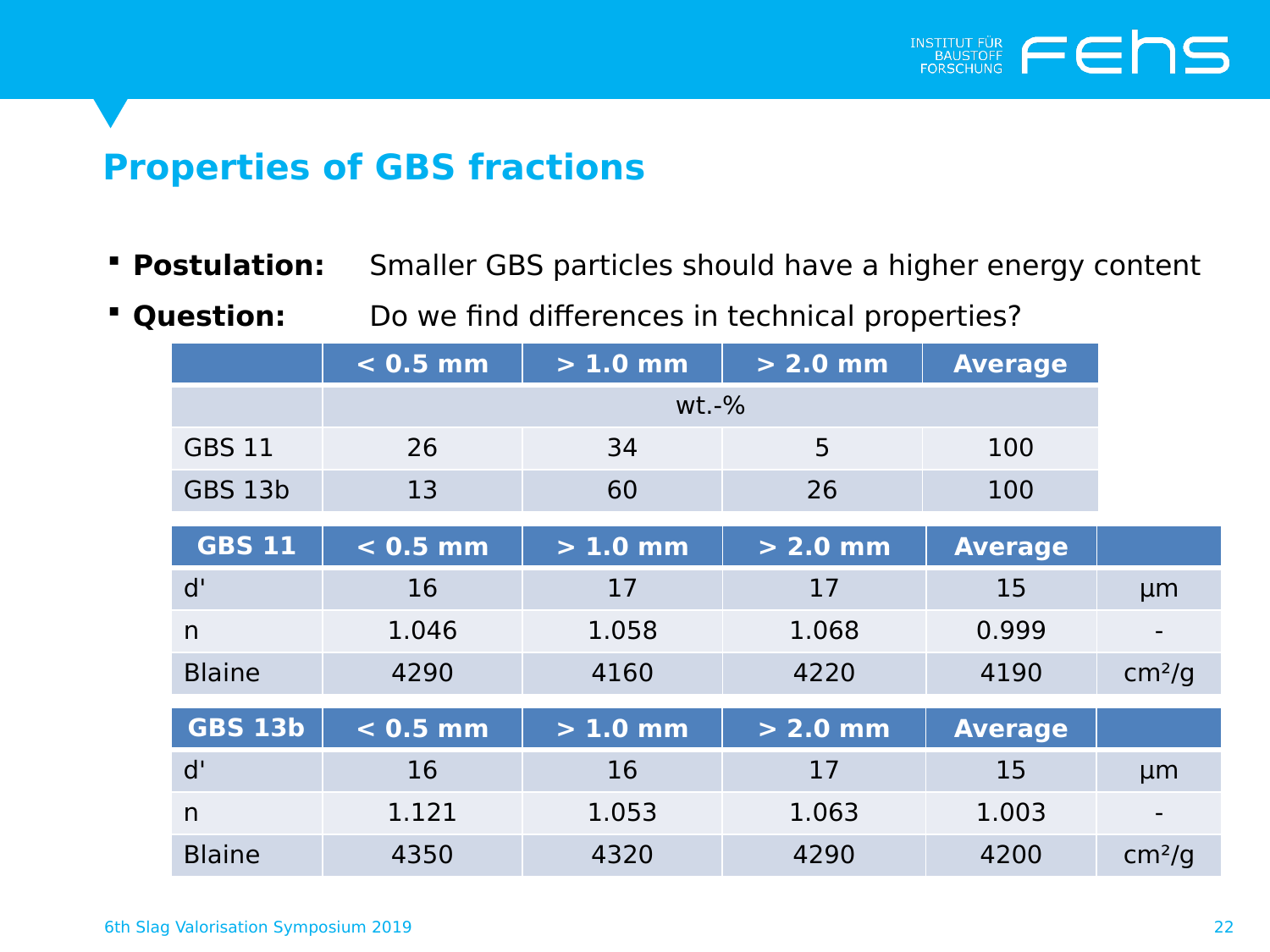

Properties of GBS fractions
Postulation:	Smaller GBS particles should have a higher energy content
Question: 	Do we find differences in technical properties?

|  | < 0.5 mm | > 1.0 mm | > 2.0 mm | Average |
| --- | --- | --- | --- | --- |
|  | wt.-% |  |  |  |
| GBS 11 | 26 | 34 | 5 | 100 |
| GBS 13b | 13 | 60 | 26 | 100 |
| GBS 11 | < 0.5 mm | > 1.0 mm | > 2.0 mm | Average |  |
| --- | --- | --- | --- | --- | --- |
| d' | 16 | 17 | 17 | 15 | µm |
| n | 1.046 | 1.058 | 1.068 | 0.999 | - |
| Blaine | 4290 | 4160 | 4220 | 4190 | cm²/g |
| GBS 13b | < 0.5 mm | > 1.0 mm | > 2.0 mm | Average |  |
| --- | --- | --- | --- | --- | --- |
| d' | 16 | 16 | 17 | 15 | µm |
| n | 1.121 | 1.053 | 1.063 | 1.003 | - |
| Blaine | 4350 | 4320 | 4290 | 4200 | cm²/g |
6th Slag Valorisation Symposium 2019
22